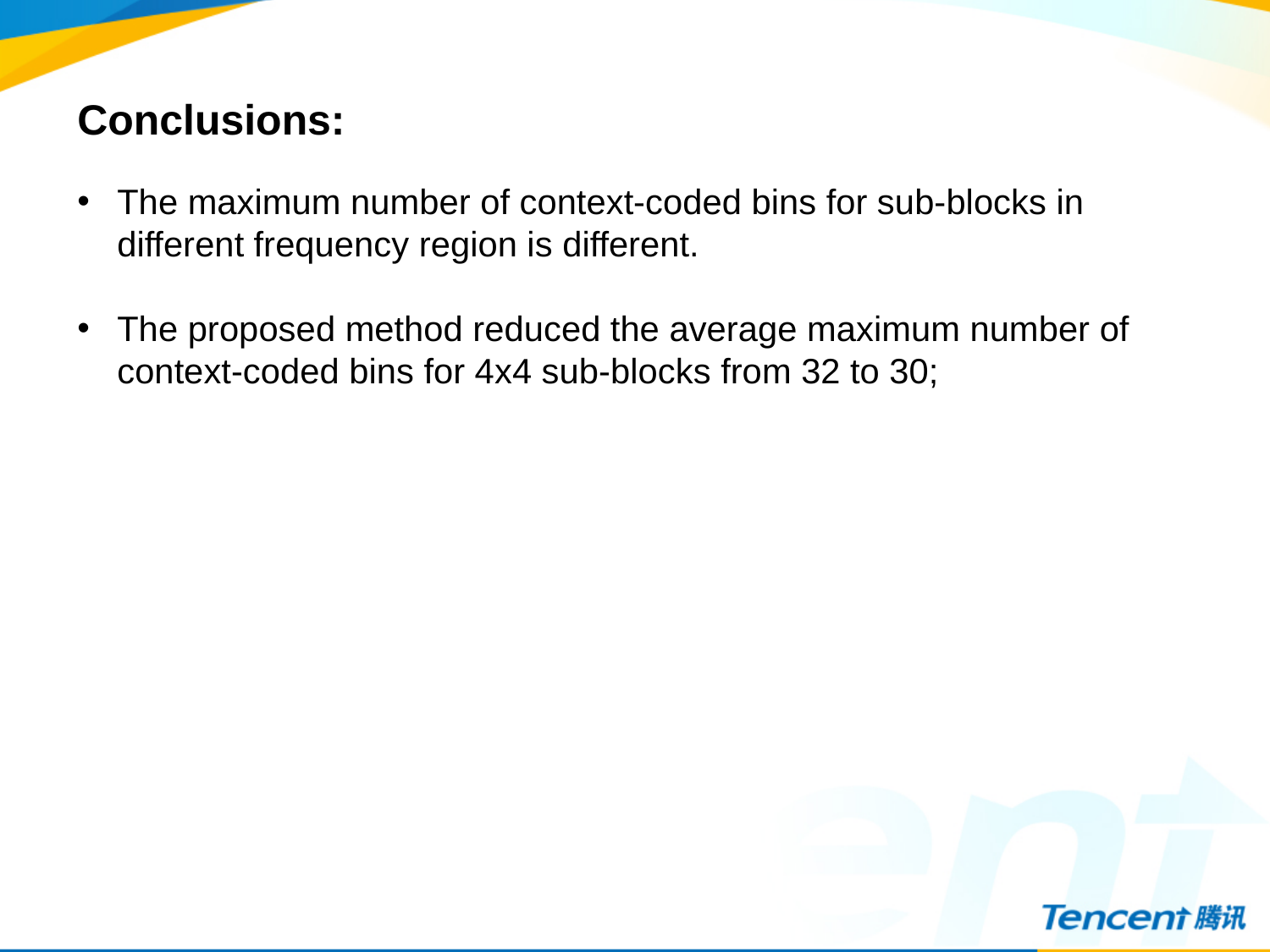

Conclusions:
The maximum number of context-coded bins for sub-blocks in different frequency region is different.

The proposed method reduced the average maximum number of context-coded bins for 4x4 sub-blocks from 32 to 30;